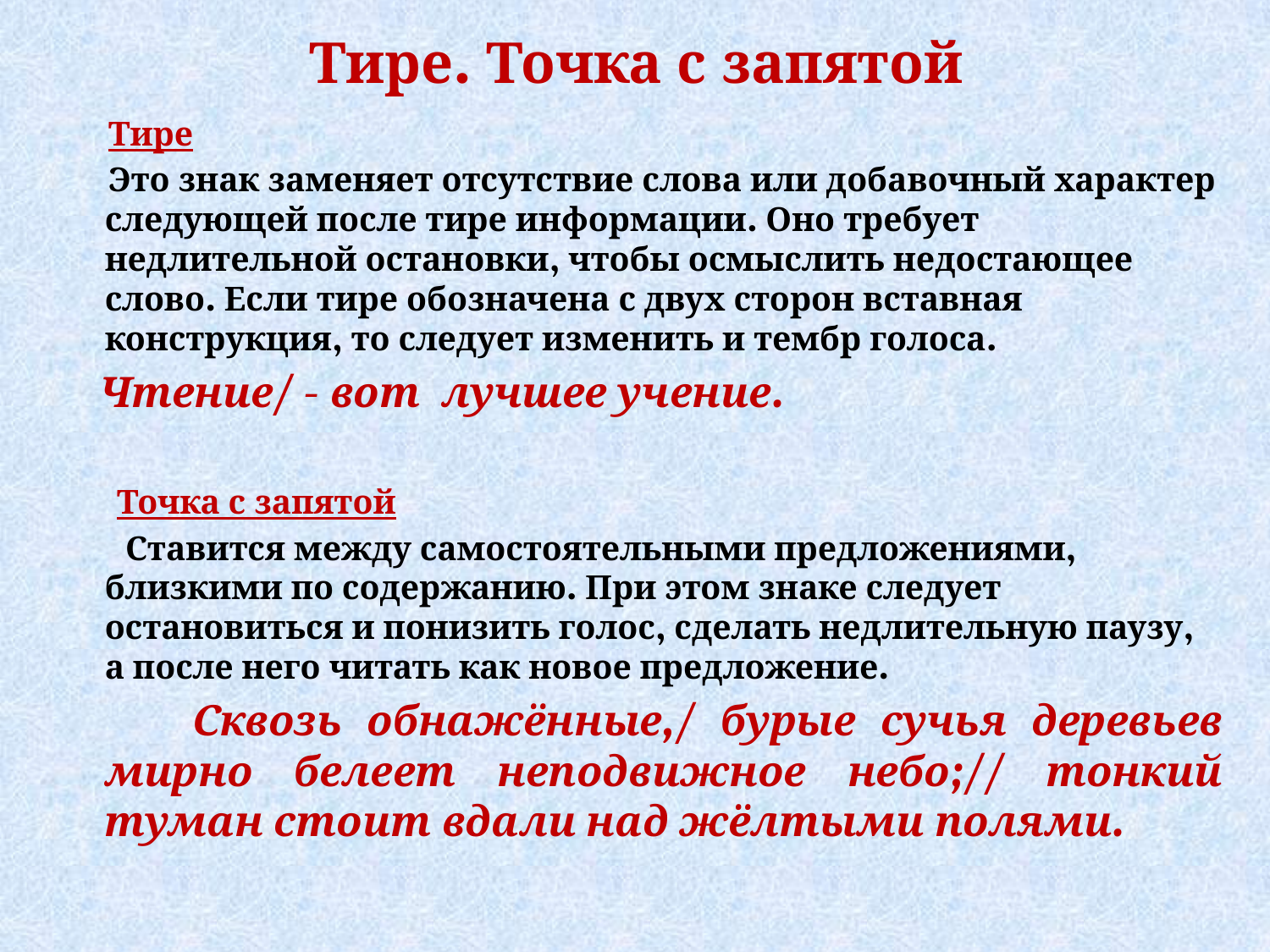

# Тире. Точка с запятой
        Тире
        Это знак заменяет отсутствие слова или добавочный характер следующей после тире информации. Оно требует недлительной остановки, чтобы осмыслить недостающее слово. Если тире обозначена с двух сторон вставная конструкция, то следует изменить и тембр голоса.
    Чтение/ - вот  лучшее учение.

       Точка с запятой
        Ставится между самостоятельными предложениями, близкими по содержанию. При этом знаке следует остановиться и понизить голос, сделать недлительную паузу, а после него читать как новое предложение.
      Сквозь обнажённые,/ бурые сучья деревьев мирно белеет неподвижное небо;// тонкий туман стоит вдали над жёлтыми полями.